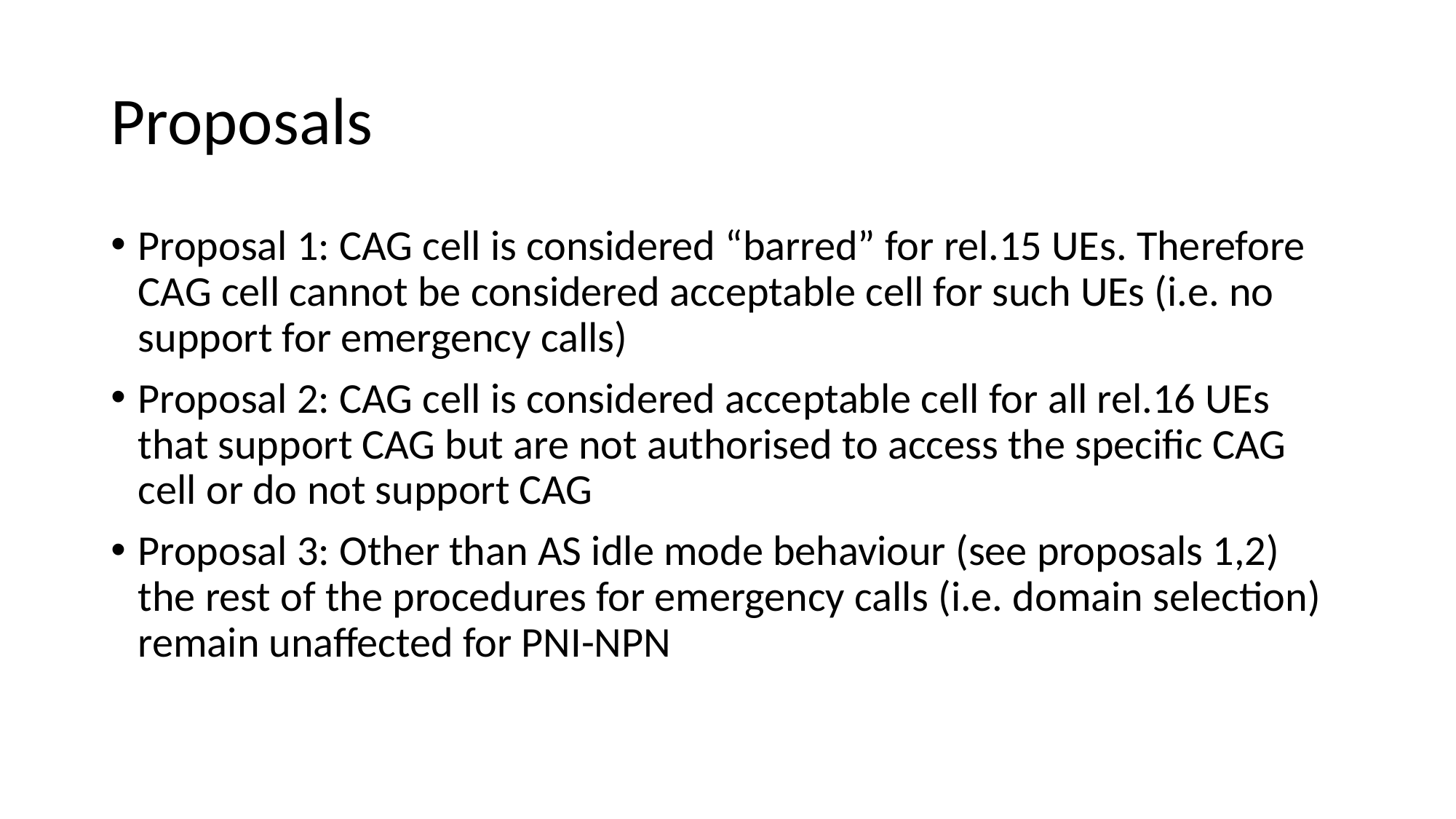

# Proposals
Proposal 1: CAG cell is considered “barred” for rel.15 UEs. Therefore CAG cell cannot be considered acceptable cell for such UEs (i.e. no support for emergency calls)
Proposal 2: CAG cell is considered acceptable cell for all rel.16 UEs that support CAG but are not authorised to access the specific CAG cell or do not support CAG
Proposal 3: Other than AS idle mode behaviour (see proposals 1,2) the rest of the procedures for emergency calls (i.e. domain selection) remain unaffected for PNI-NPN